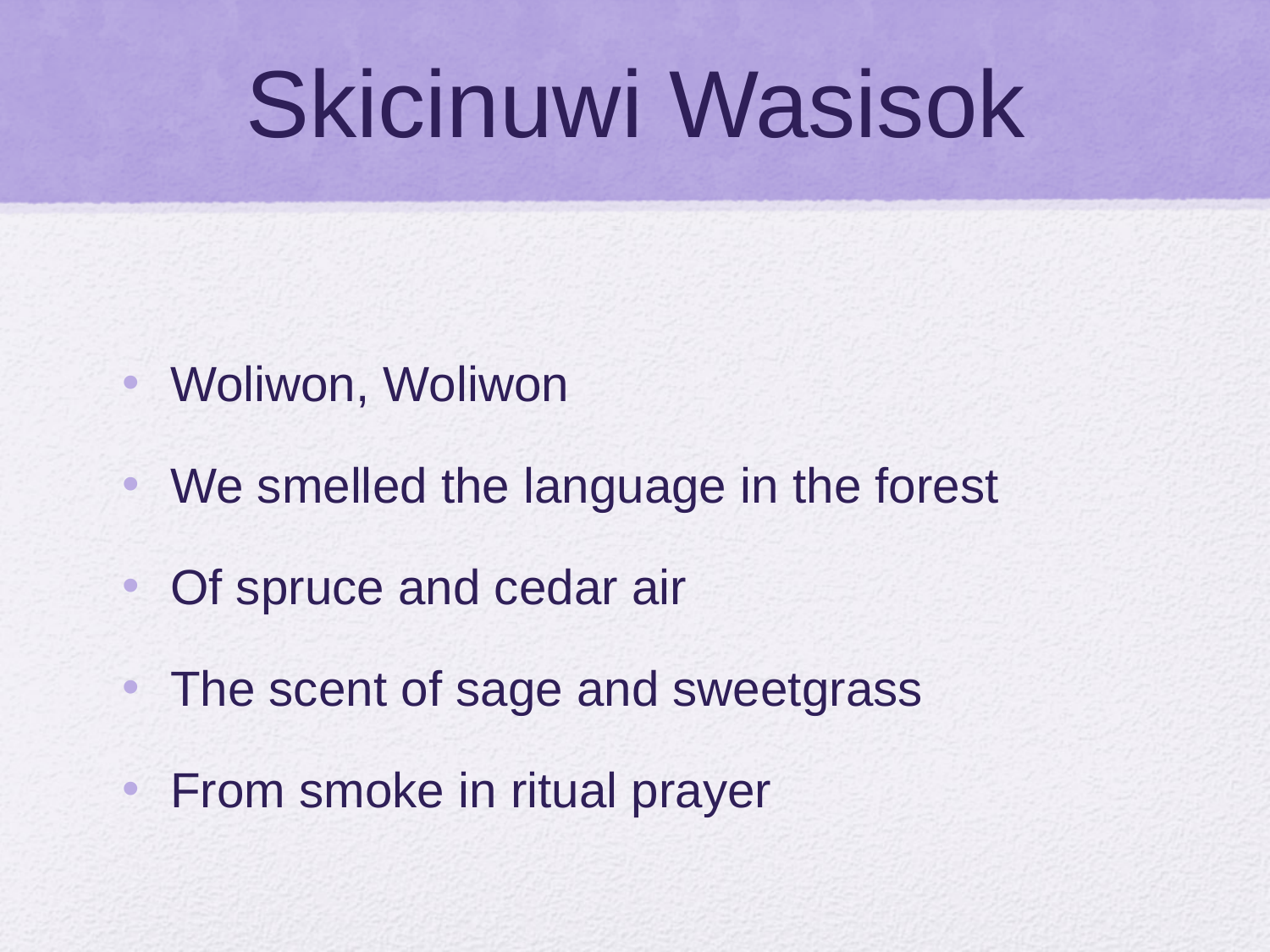

# Skicinuwi Wasisok

Woliwon, Woliwon
We smelled the language in the forest
Of spruce and cedar air
The scent of sage and sweetgrass
From smoke in ritual prayer